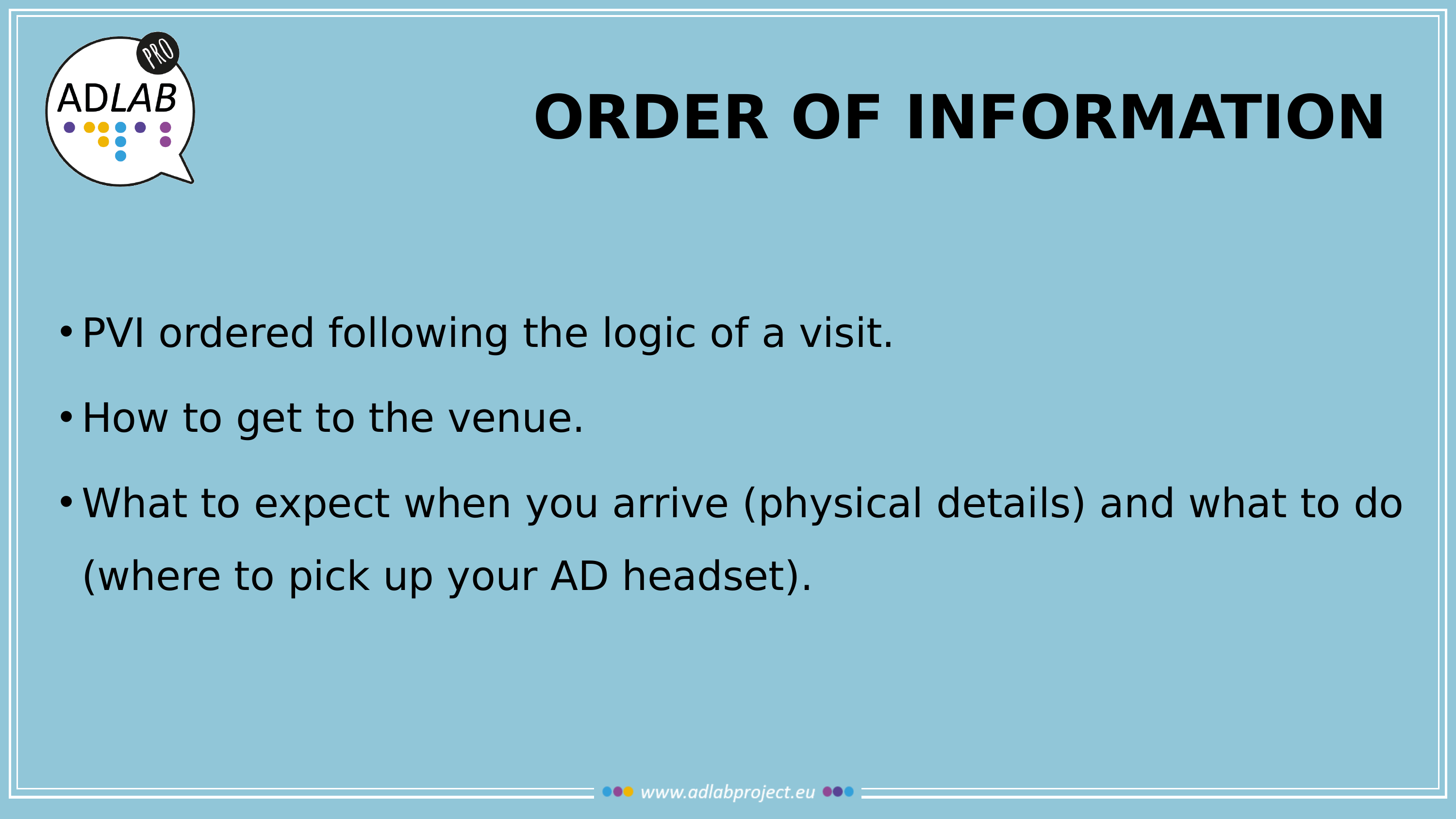

# Order of information
PVI ordered following the logic of a visit.
How to get to the venue.
What to expect when you arrive (physical details) and what to do (where to pick up your AD headset).